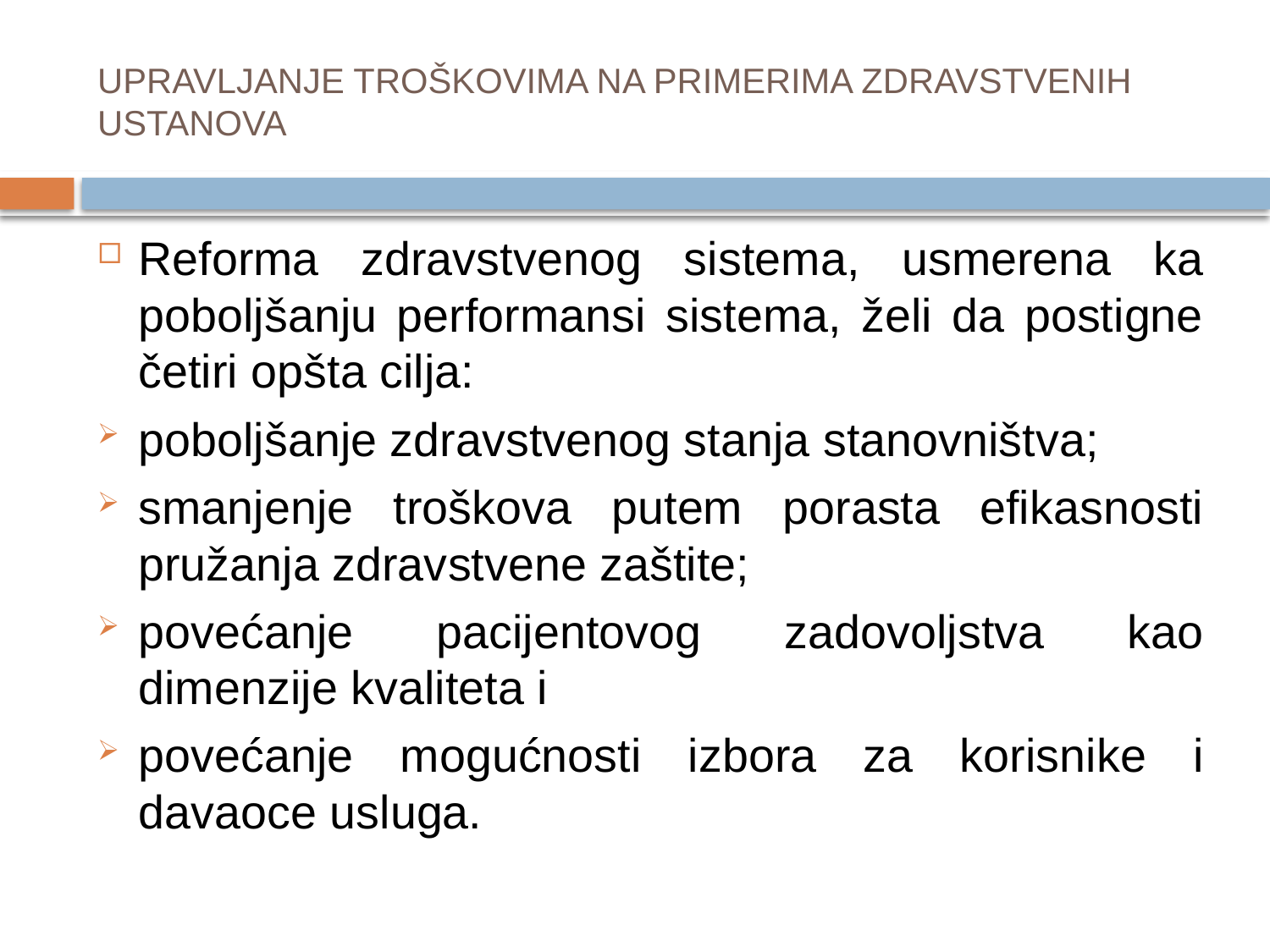

# UPRAVLJANJE TROŠKOVIMA NA PRIMERIMA ZDRAVSTVENIH USTANOVA
Reforma zdravstvenog sistema, usmerena ka poboljšanju performansi sistema, želi da postigne četiri opšta cilja:
poboljšanje zdravstvenog stanja stanovništva;
smanjenje troškova putem porasta efikasnosti pružanja zdravstvene zaštite;
povećanje pacijentovog zadovoljstva kao dimenzije kvaliteta i
povećanje mogućnosti izbora za korisnike i davaoce usluga.